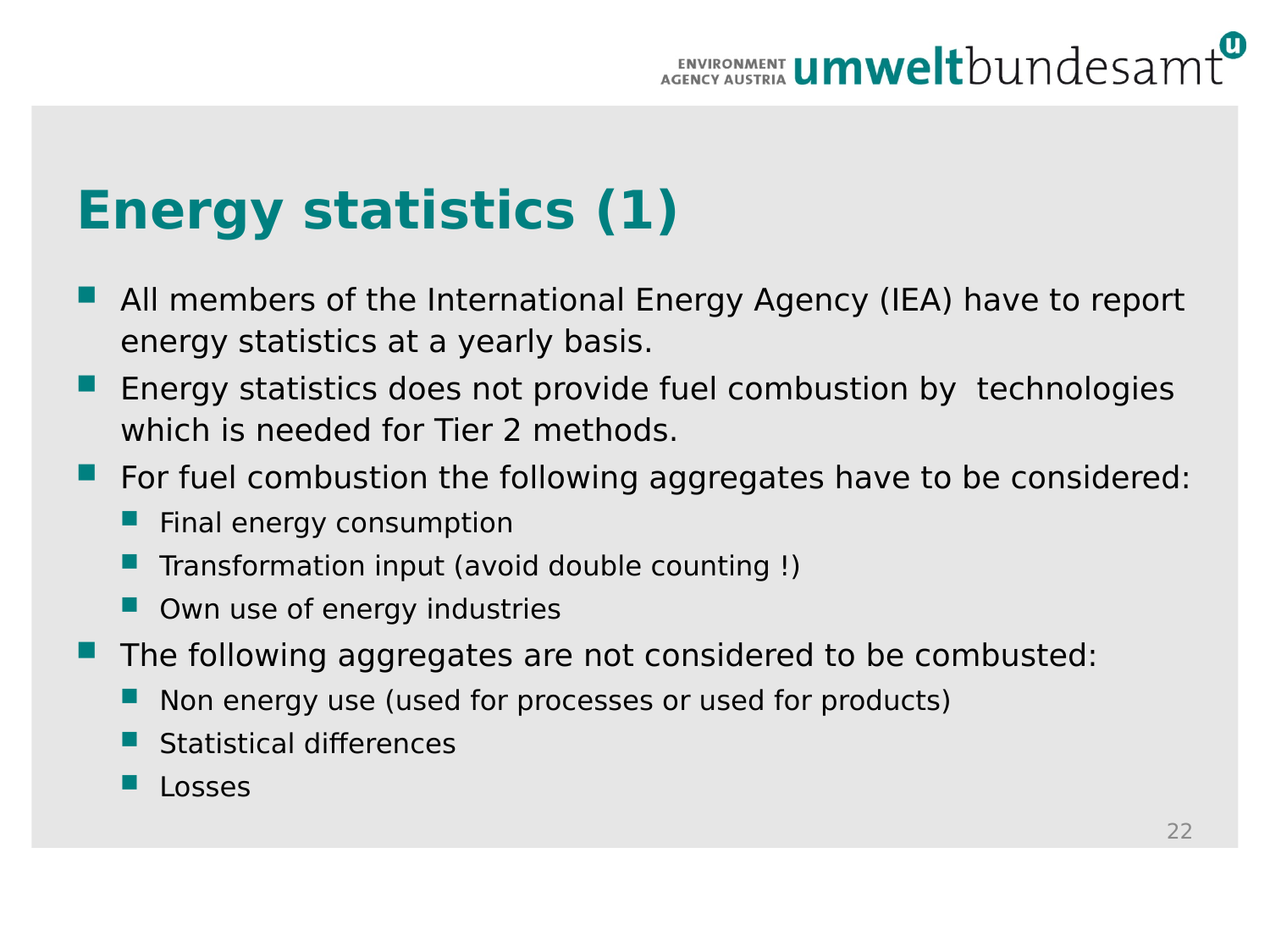

# Energy statistics (1)
All members of the International Energy Agency (IEA) have to report energy statistics at a yearly basis.
Energy statistics does not provide fuel combustion by  technologies which is needed for Tier 2 methods.
For fuel combustion the following aggregates have to be considered:
Final energy consumption
Transformation input (avoid double counting !)
Own use of energy industries
The following aggregates are not considered to be combusted:
Non energy use (used for processes or used for products)
Statistical differences
Losses

22